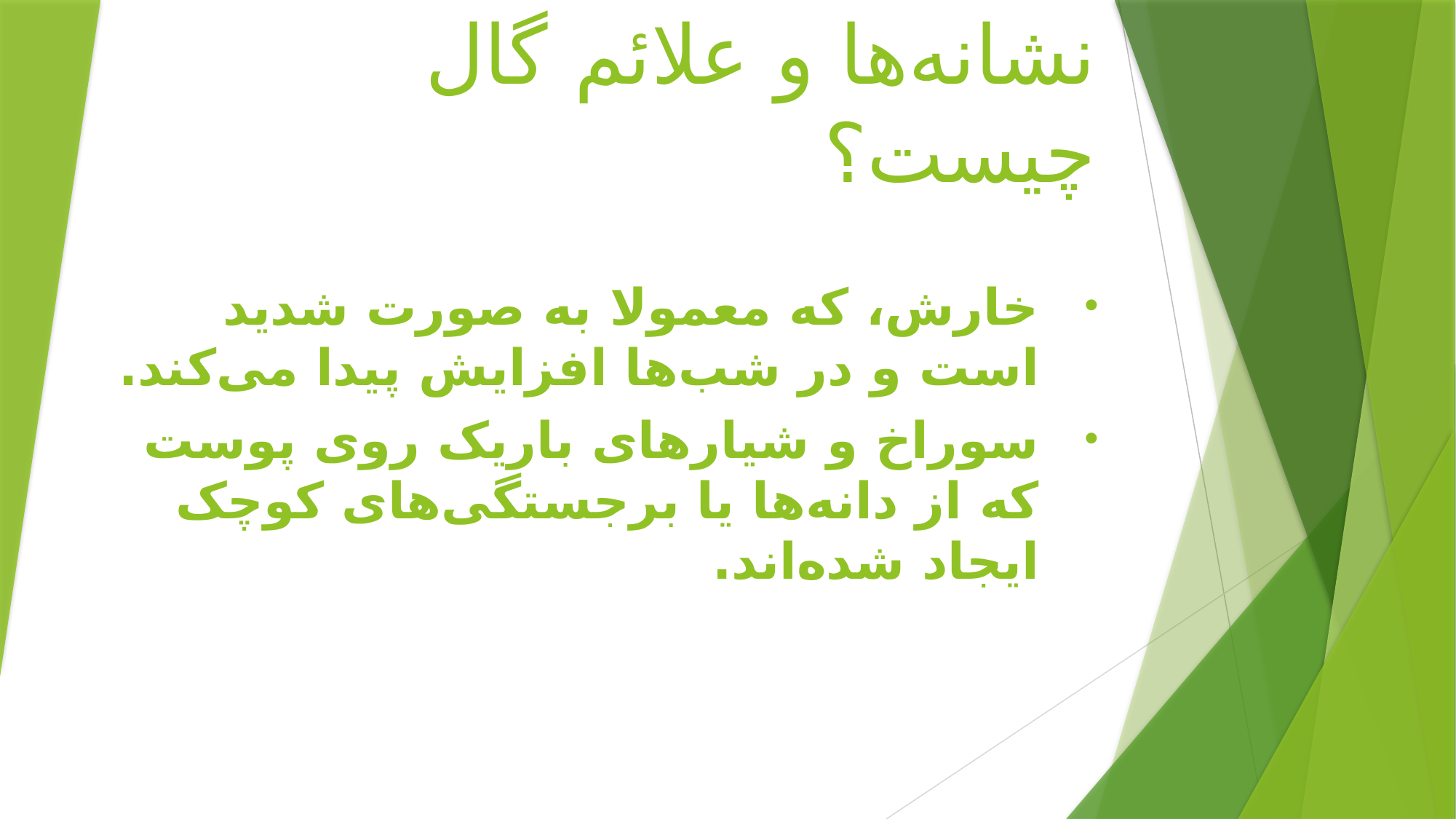

# نشانه‌ها و علائم گال چیست؟
خارش، که معمولا به صورت شدید است و در شب‌ها افزایش پیدا می‌کند.
سوراخ و شیارهای باریک روی پوست که از دانه‌ها یا برجستگی‌های کوچک ایجاد شده‌اند.